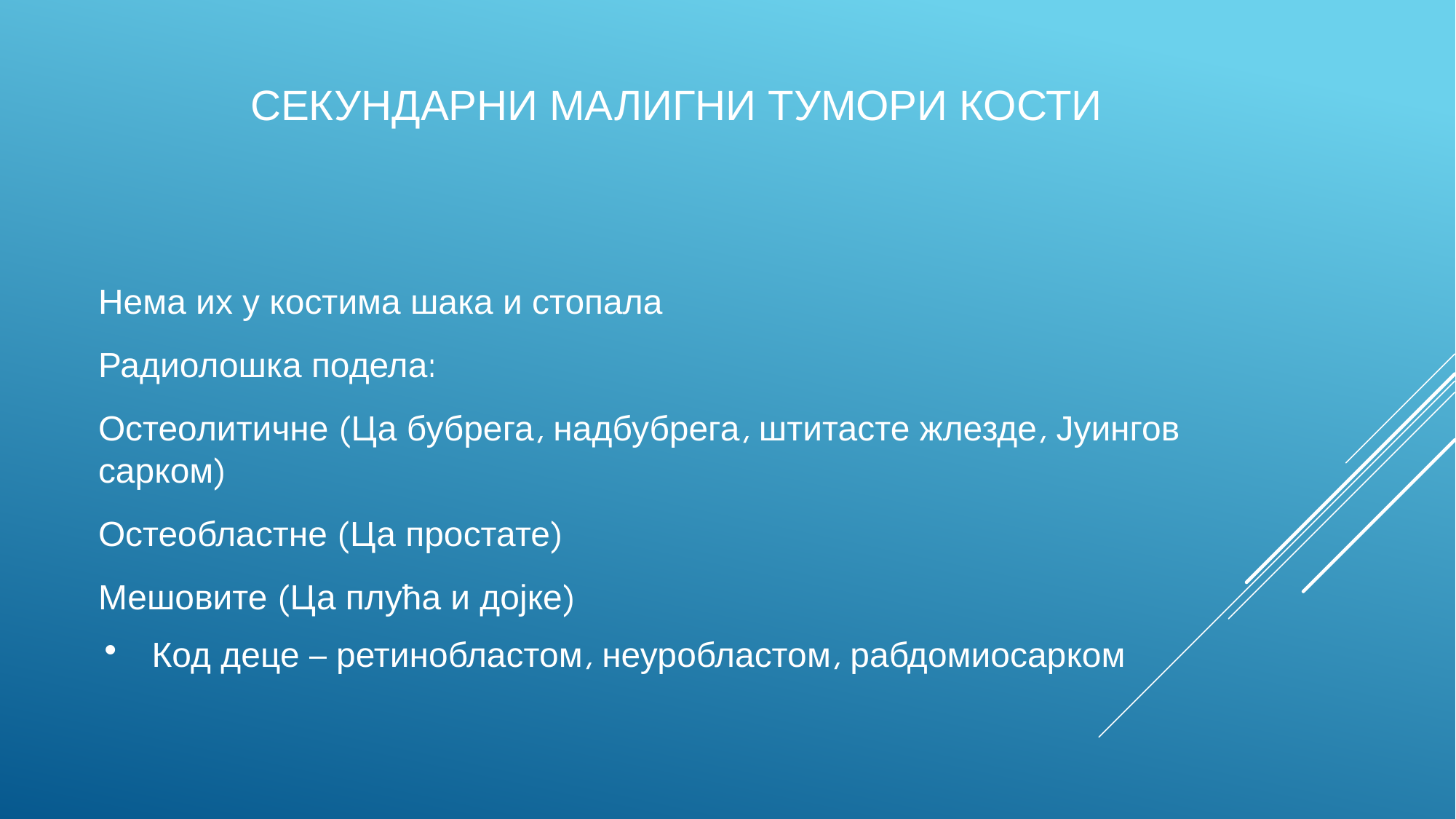

# СЕКУНДАРНИ МАЛИГНИ ТУМОРИ КОСТИ

Нема их у костима шака и стопала
Радиолошка подела:
Остеолитичне (Ца бубрега, надбубрега, штитасте жлезде, Јуингов сарком)
Остеобластне (Ца простате)
Мешовите (Ца плућа и дојке)
Код деце – ретинобластом, неуробластом, рабдомиосарком